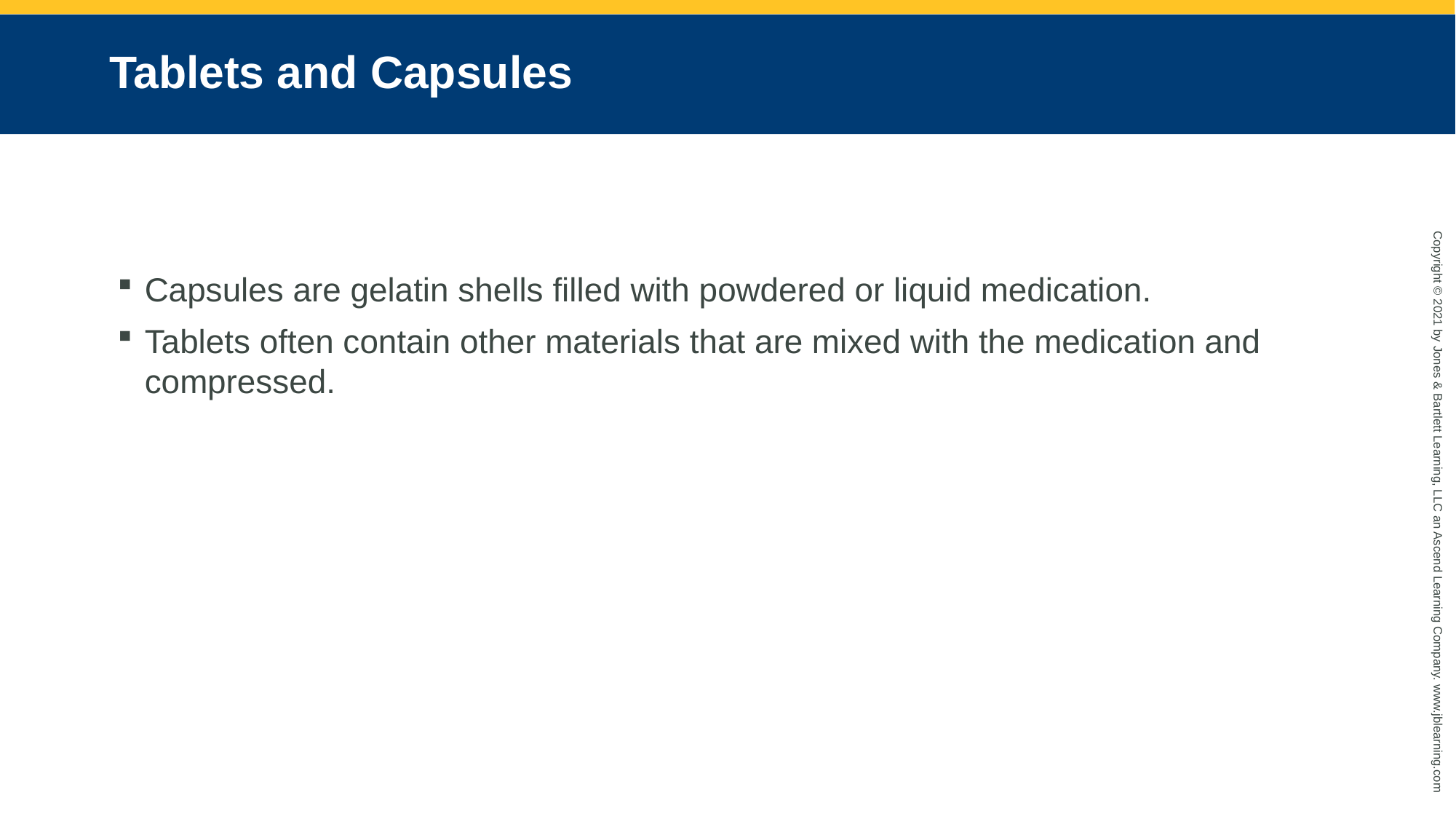

# Tablets and Capsules
Capsules are gelatin shells filled with powdered or liquid medication.
Tablets often contain other materials that are mixed with the medication and compressed.